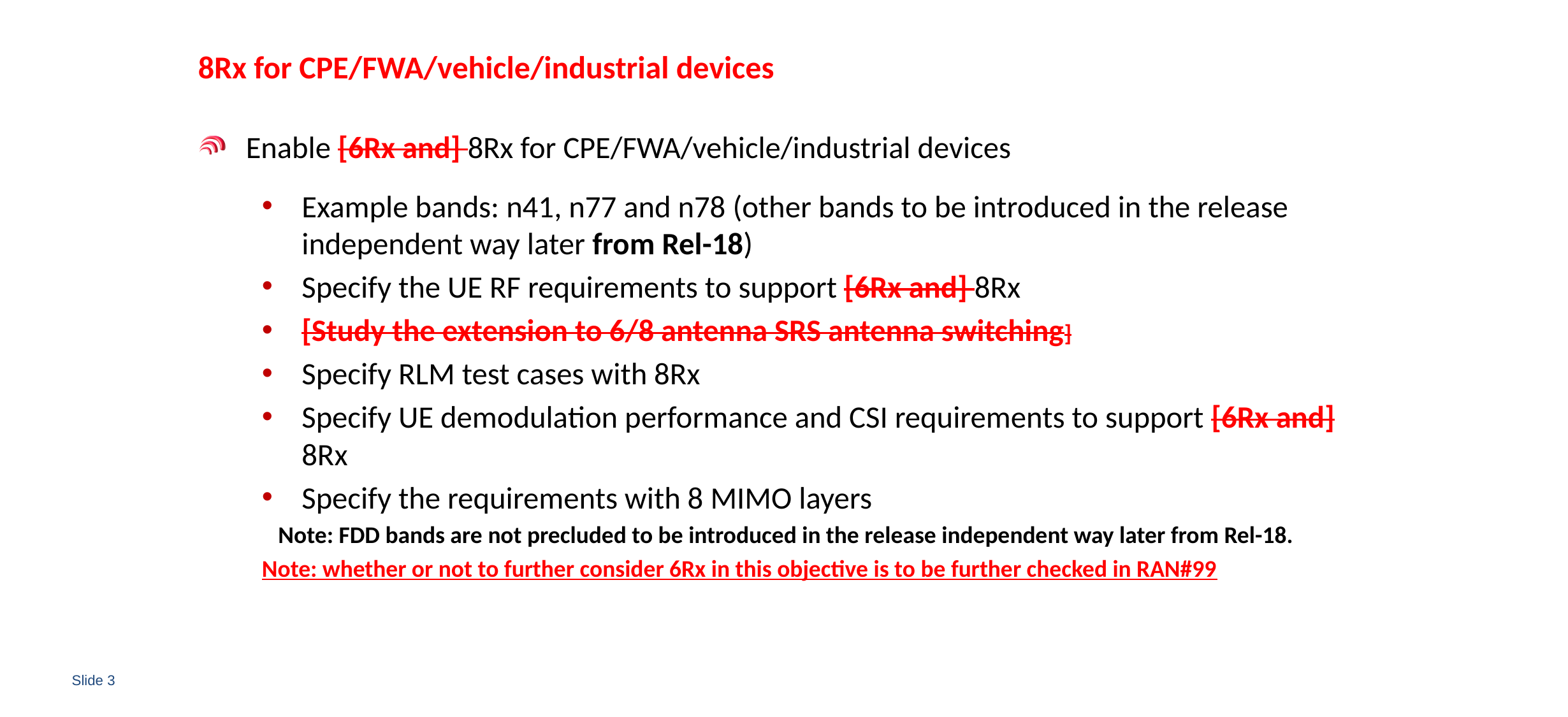

# 8Rx for CPE/FWA/vehicle/industrial devices
Enable [6Rx and] 8Rx for CPE/FWA/vehicle/industrial devices
Example bands: n41, n77 and n78 (other bands to be introduced in the release independent way later from Rel-18)
Specify the UE RF requirements to support [6Rx and] 8Rx
[Study the extension to 6/8 antenna SRS antenna switching]
Specify RLM test cases with 8Rx
Specify UE demodulation performance and CSI requirements to support [6Rx and] 8Rx
Specify the requirements with 8 MIMO layers
   Note: FDD bands are not precluded to be introduced in the release independent way later from Rel-18.
Note: whether or not to further consider 6Rx in this objective is to be further checked in RAN#99